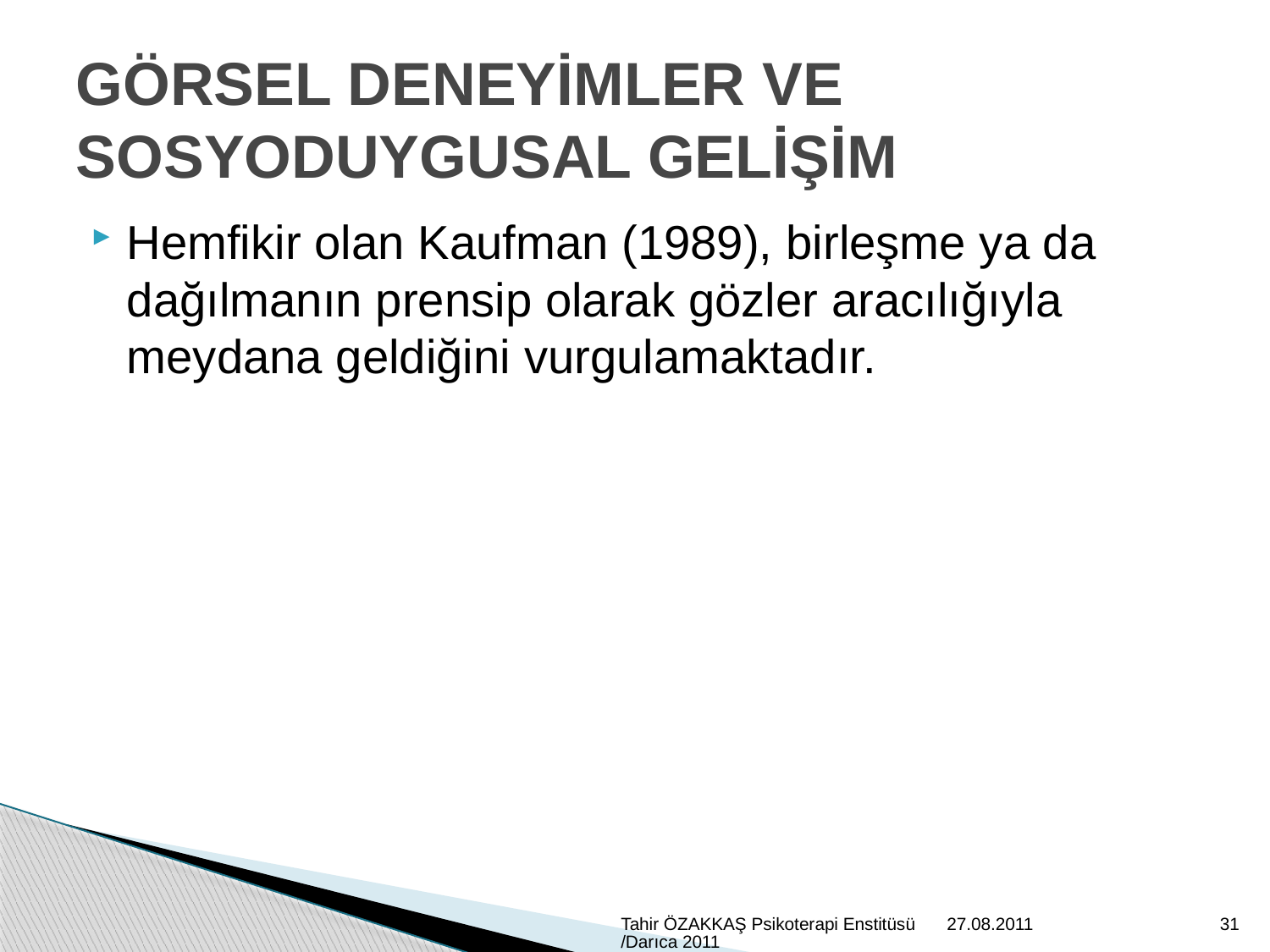

# GÖRSEL DENEYİMLER VE SOSYODUYGUSAL GELİŞİM
Hemfikir olan Kaufman (1989), birleşme ya da dağılmanın prensip olarak gözler aracılığıyla meydana geldiğini vurgulamaktadır.

Tahir ÖZAKKAŞ Psikoterapi Enstitüsü /Darıca 2011
27.08.2011
31